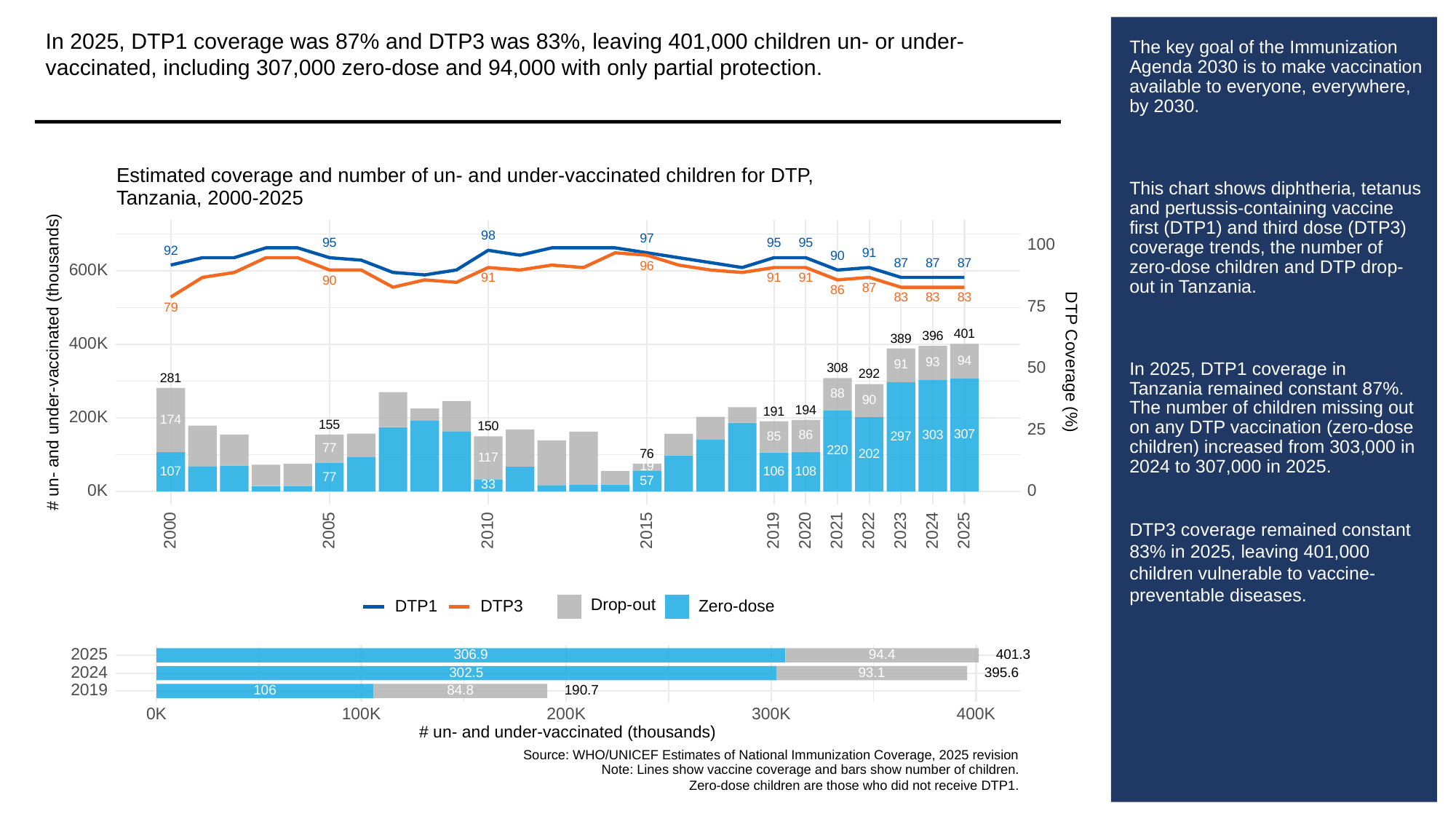

In 2025, DTP1 coverage was 87% and DTP3 was 83%, leaving 401,000 children un- or under-vaccinated, including 307,000 zero-dose and 94,000 with only partial protection.
# The key goal of the Immunization Agenda 2030 is to make vaccination available to everyone, everywhere, by 2030.

This chart shows diphtheria, tetanus and pertussis-containing vaccine first (DTP1) and third dose (DTP3) coverage trends, the number of zero-dose children and DTP drop-out in Tanzania.

In 2025, DTP1 coverage in Tanzania remained constant 87%. The number of children missing out on any DTP vaccination (zero-dose children) increased from 303,000 in 2024 to 307,000 in 2025.

DTP3 coverage remained constant 83% in 2025, leaving 401,000 children vulnerable to vaccine-preventable diseases.

Estimated coverage and number of un- and under-vaccinated children for DTP,
Tanzania, 2000-2025

98

97
95
95
95
100
92

91
90

87
87
87
96
600K

91
91
91
90
87
86
83
83
83
75
79

401
396
389
400K

# un- and under-vaccinated (thousands)
DTP Coverage (%)
94
93
91
50
308
292
281

88

90

194
191

200K
174

155

150

25

307
303
86

297
85

77
220
202
76

117

19

108
107
106

77
57

33

0K
0

2023
2000
2005
2010
2015
2019
2020
2021
2022
2024
2025

Drop-out
DTP3
Zero-dose
DTP1

2025
306.9
401.3
94.4

2024
302.5
93.1
395.6

2019
106
84.8
190.7

300K
0K
100K
200K
400K
# un- and under-vaccinated (thousands)
Source: WHO/UNICEF Estimates of National Immunization Coverage, 2025 revision
Note: Lines show vaccine coverage and bars show number of children.
Zero-dose children are those who did not receive DTP1.